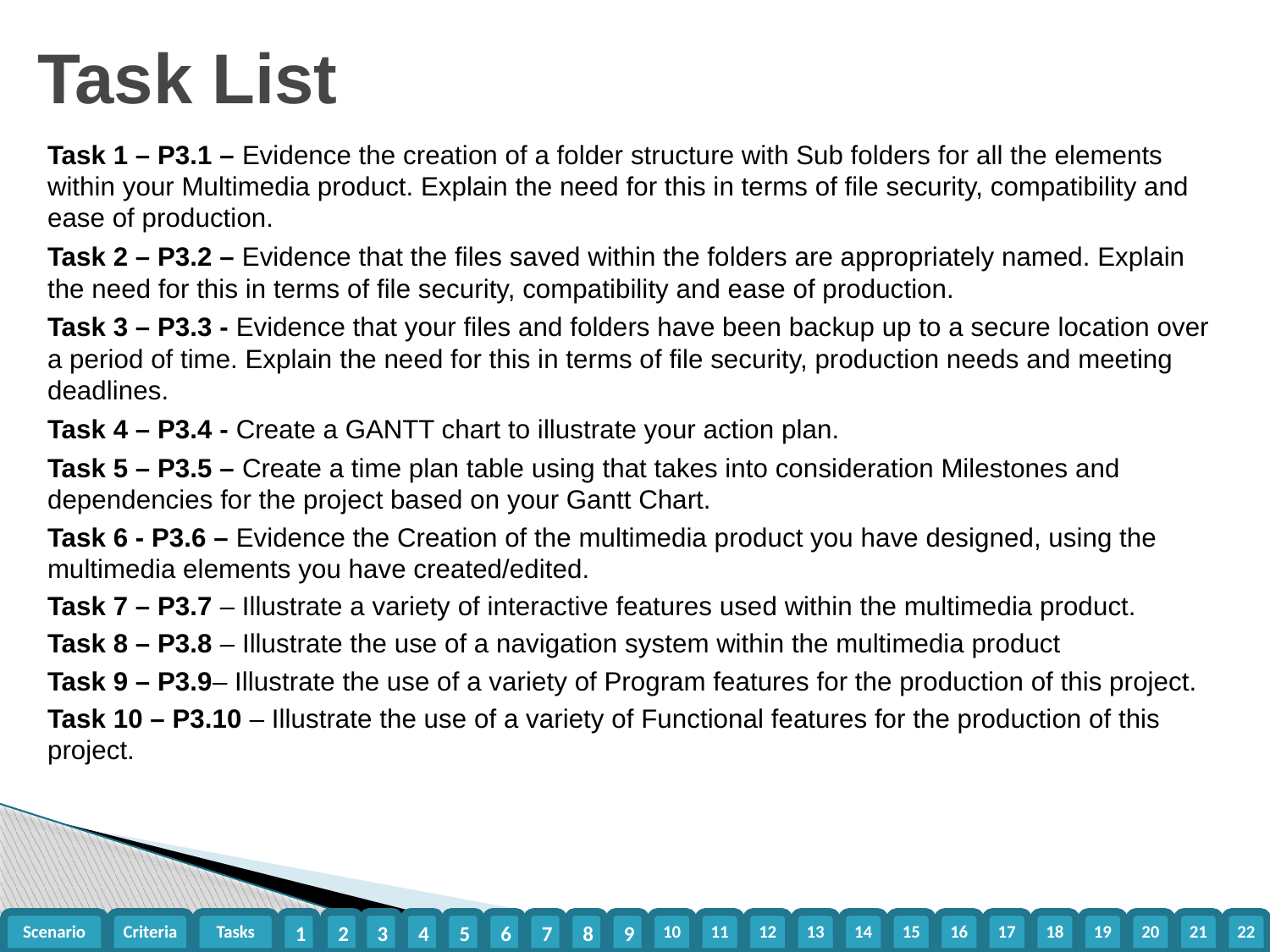

# Task List
Task 1 – P3.1 – Evidence the creation of a folder structure with Sub folders for all the elements within your Multimedia product. Explain the need for this in terms of file security, compatibility and ease of production.
Task 2 – P3.2 – Evidence that the files saved within the folders are appropriately named. Explain the need for this in terms of file security, compatibility and ease of production.
Task 3 – P3.3 - Evidence that your files and folders have been backup up to a secure location over a period of time. Explain the need for this in terms of file security, production needs and meeting deadlines.
Task 4 – P3.4 - Create a GANTT chart to illustrate your action plan.
Task 5 – P3.5 – Create a time plan table using that takes into consideration Milestones and dependencies for the project based on your Gantt Chart.
Task 6 - P3.6 – Evidence the Creation of the multimedia product you have designed, using the multimedia elements you have created/edited.
Task 7 – P3.7 – Illustrate a variety of interactive features used within the multimedia product.
Task 8 – P3.8 – Illustrate the use of a navigation system within the multimedia product
Task 9 – P3.9– Illustrate the use of a variety of Program features for the production of this project.
Task 10 – P3.10 – Illustrate the use of a variety of Functional features for the production of this project.